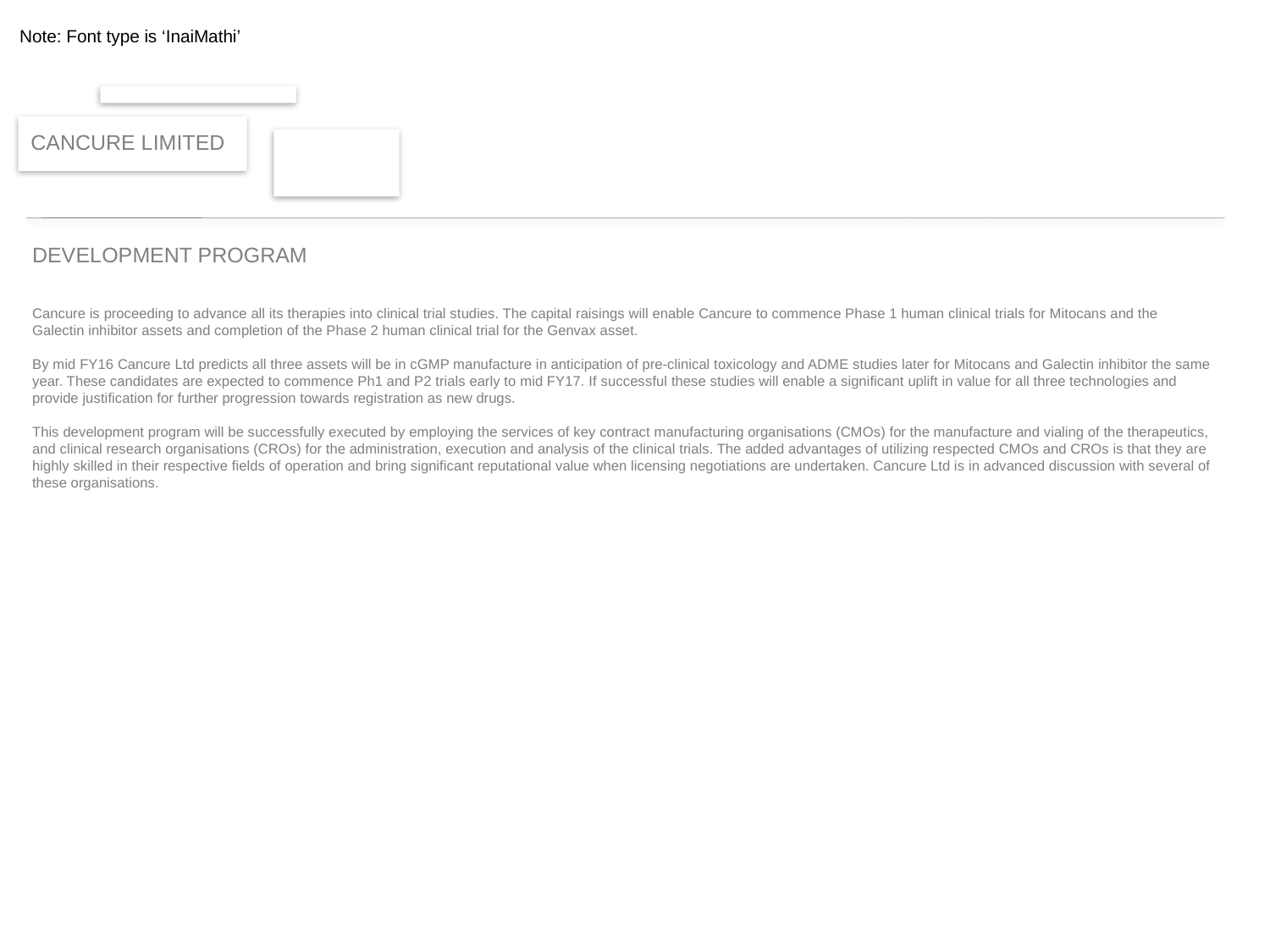

Note: Font type is ‘InaiMathi’

CANCURE LIMITED

DEVELOPMENT PROGRAM
Cancure is proceeding to advance all its therapies into clinical trial studies. The capital raisings will enable Cancure to commence Phase 1 human clinical trials for Mitocans and the Galectin inhibitor assets and completion of the Phase 2 human clinical trial for the Genvax asset.

By mid FY16 Cancure Ltd predicts all three assets will be in cGMP manufacture in anticipation of pre-clinical toxicology and ADME studies later for Mitocans and Galectin inhibitor the same year. These candidates are expected to commence Ph1 and P2 trials early to mid FY17. If successful these studies will enable a significant uplift in value for all three technologies and provide justification for further progression towards registration as new drugs.

This development program will be successfully executed by employing the services of key contract manufacturing organisations (CMOs) for the manufacture and vialing of the therapeutics, and clinical research organisations (CROs) for the administration, execution and analysis of the clinical trials. The added advantages of utilizing respected CMOs and CROs is that they are highly skilled in their respective fields of operation and bring significant reputational value when licensing negotiations are undertaken. Cancure Ltd is in advanced discussion with several of these organisations.